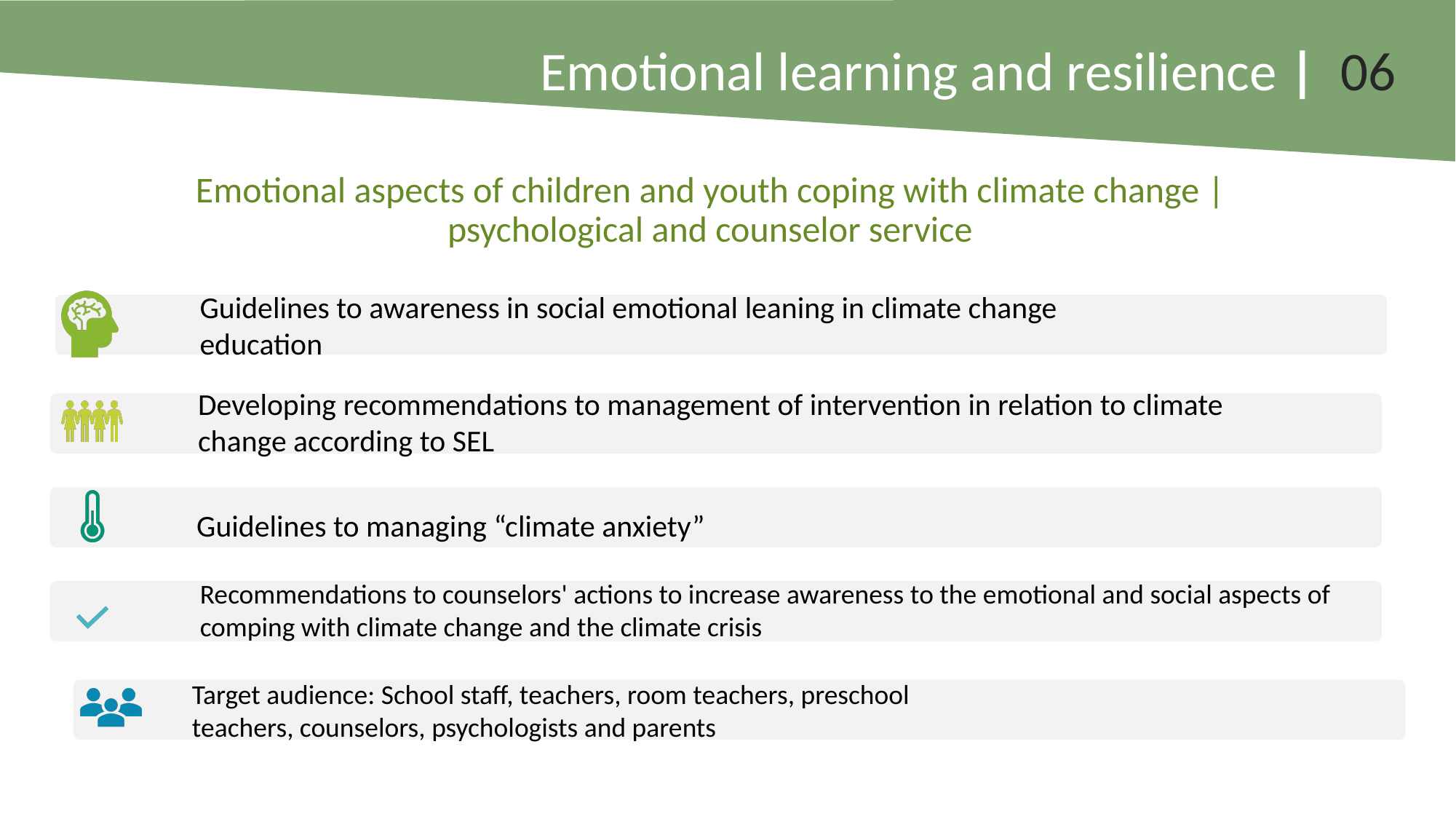

06  | Emotional learning and resilience
# Emotional aspects of children and youth coping with climate change | psychological and counselor service
Guidelines to awareness in social emotional leaning in climate change education
Developing recommendations to management of intervention in relation to climate change according to SEL
Guidelines to managing “climate anxiety”
Recommendations to counselors' actions to increase awareness to the emotional and social aspects of comping with climate change and the climate crisis
Target audience: School staff, teachers, room teachers, preschool teachers, counselors, psychologists and parents